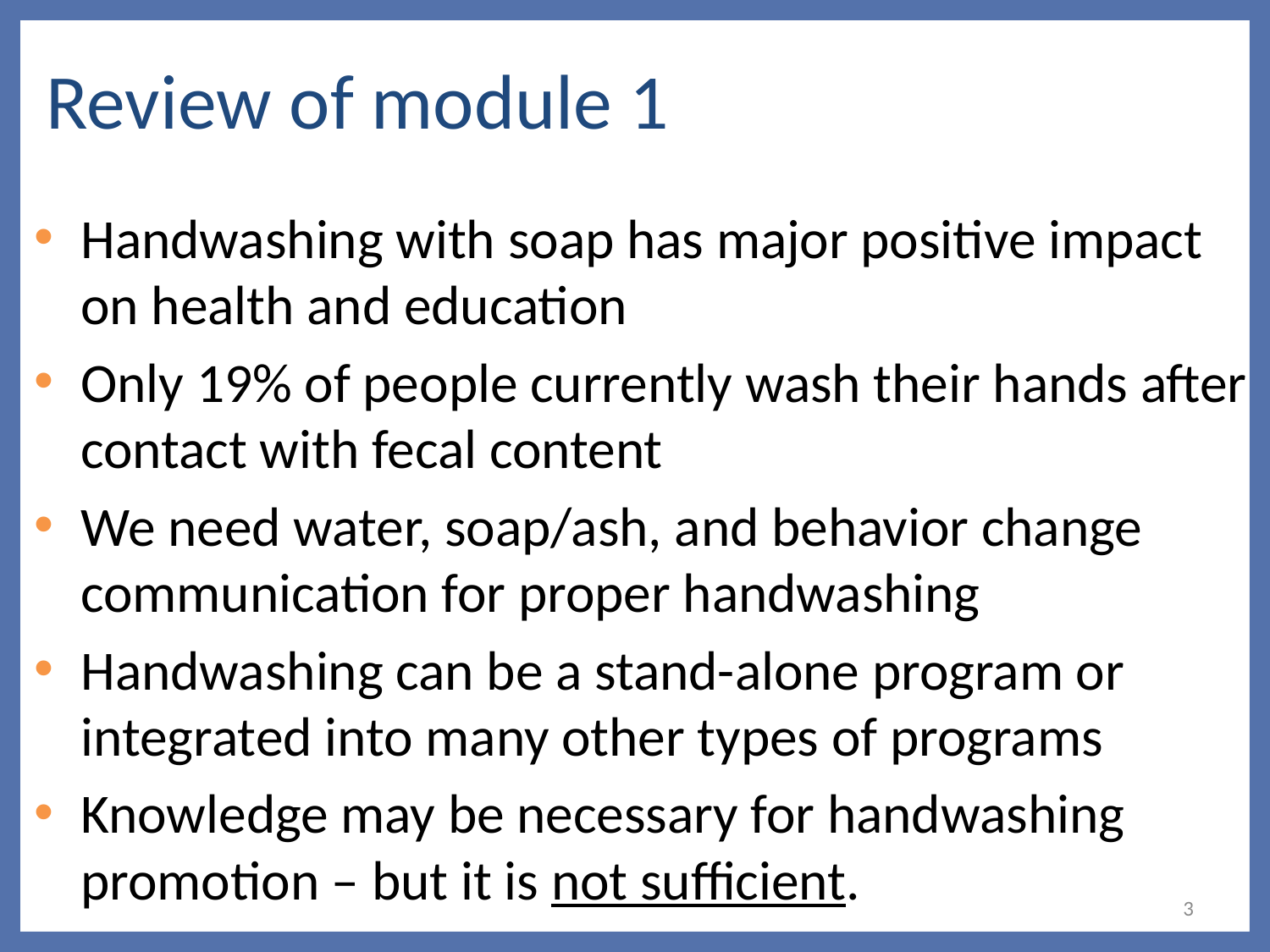

# Review of module 1
Handwashing with soap has major positive impact on health and education
Only 19% of people currently wash their hands after contact with fecal content
We need water, soap/ash, and behavior change communication for proper handwashing
Handwashing can be a stand-alone program or integrated into many other types of programs
Knowledge may be necessary for handwashing promotion – but it is not sufficient.
3